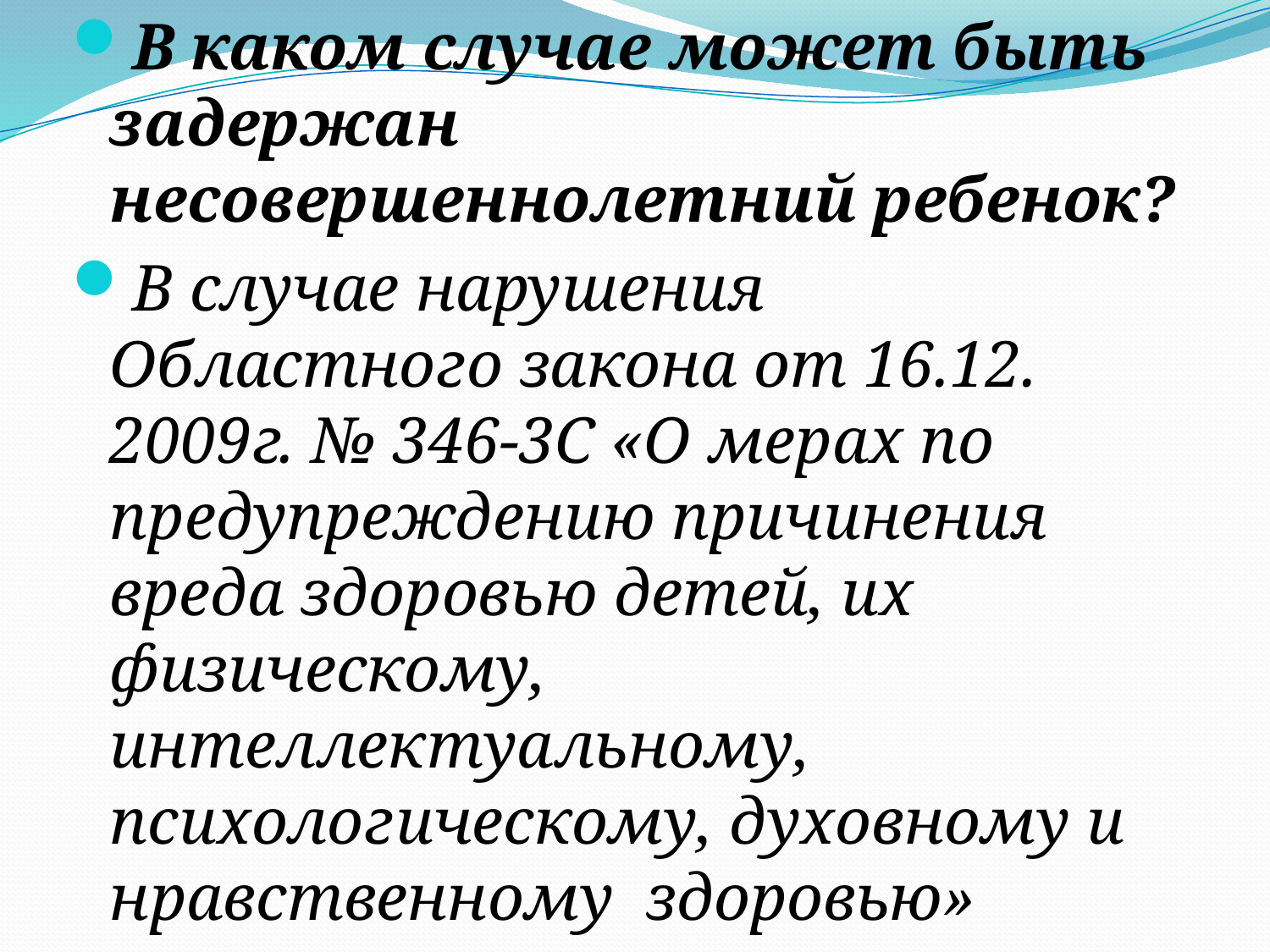

В каком случае может быть задержан несовершеннолетний ребенок?
В случае нарушения  Областного закона от 16.12. 2009г. № 346-3С «О мерах по предупреждению причинения вреда здоровью детей, их физическому, интеллектуальному,  психологическому, духовному и нравственному  здоровью»

#